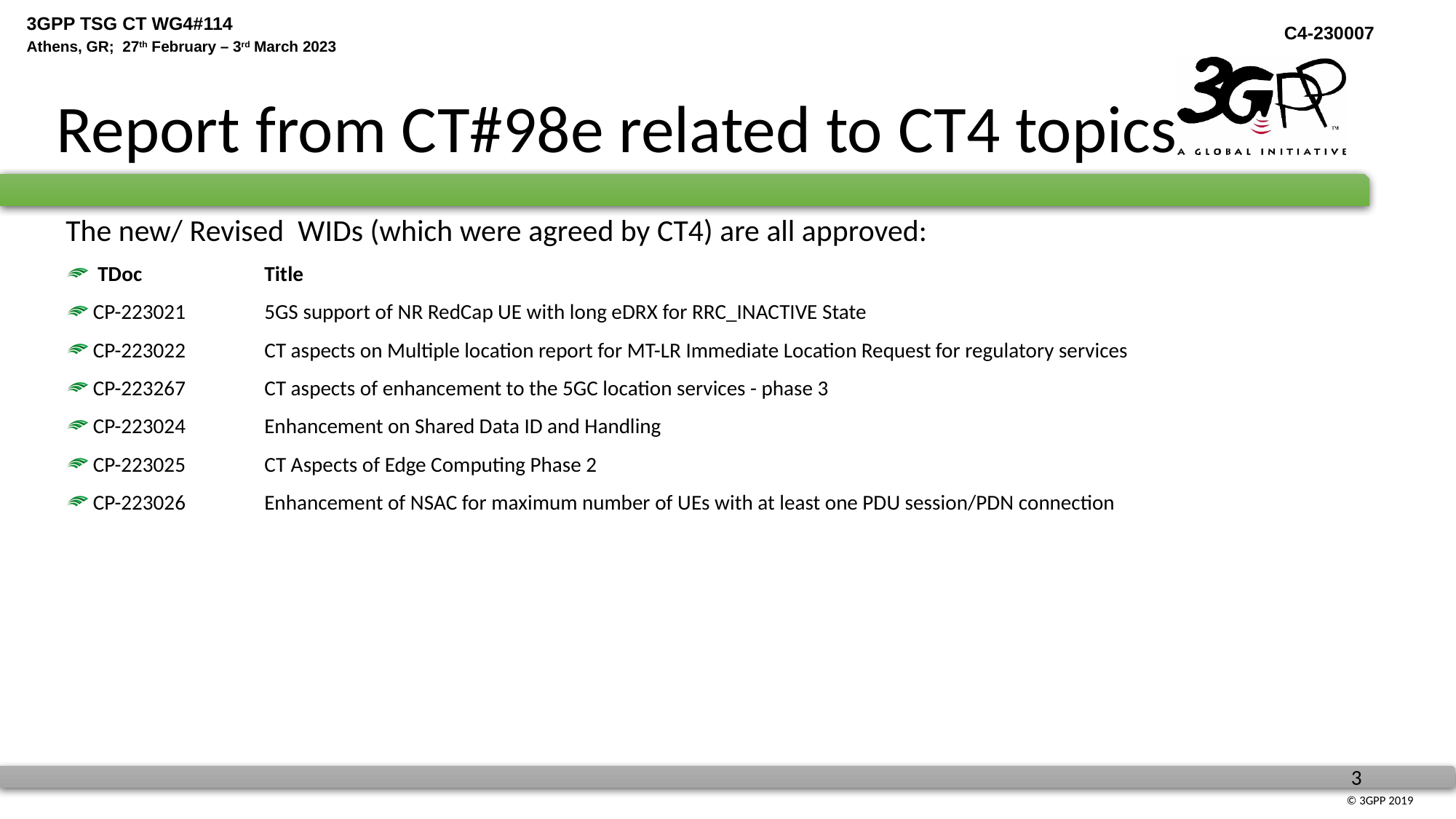

# Report from CT#98e related to CT4 topics
The new/ Revised  WIDs (which were agreed by CT4) are all approved:
 TDoc	Title
CP-223021	5GS support of NR RedCap UE with long eDRX for RRC_INACTIVE State
CP-223022	CT aspects on Multiple location report for MT-LR Immediate Location Request for regulatory services
CP-223267	CT aspects of enhancement to the 5GC location services - phase 3
CP-223024	Enhancement on Shared Data ID and Handling
CP-223025	CT Aspects of Edge Computing Phase 2
CP-223026	Enhancement of NSAC for maximum number of UEs with at least one PDU session/PDN connection